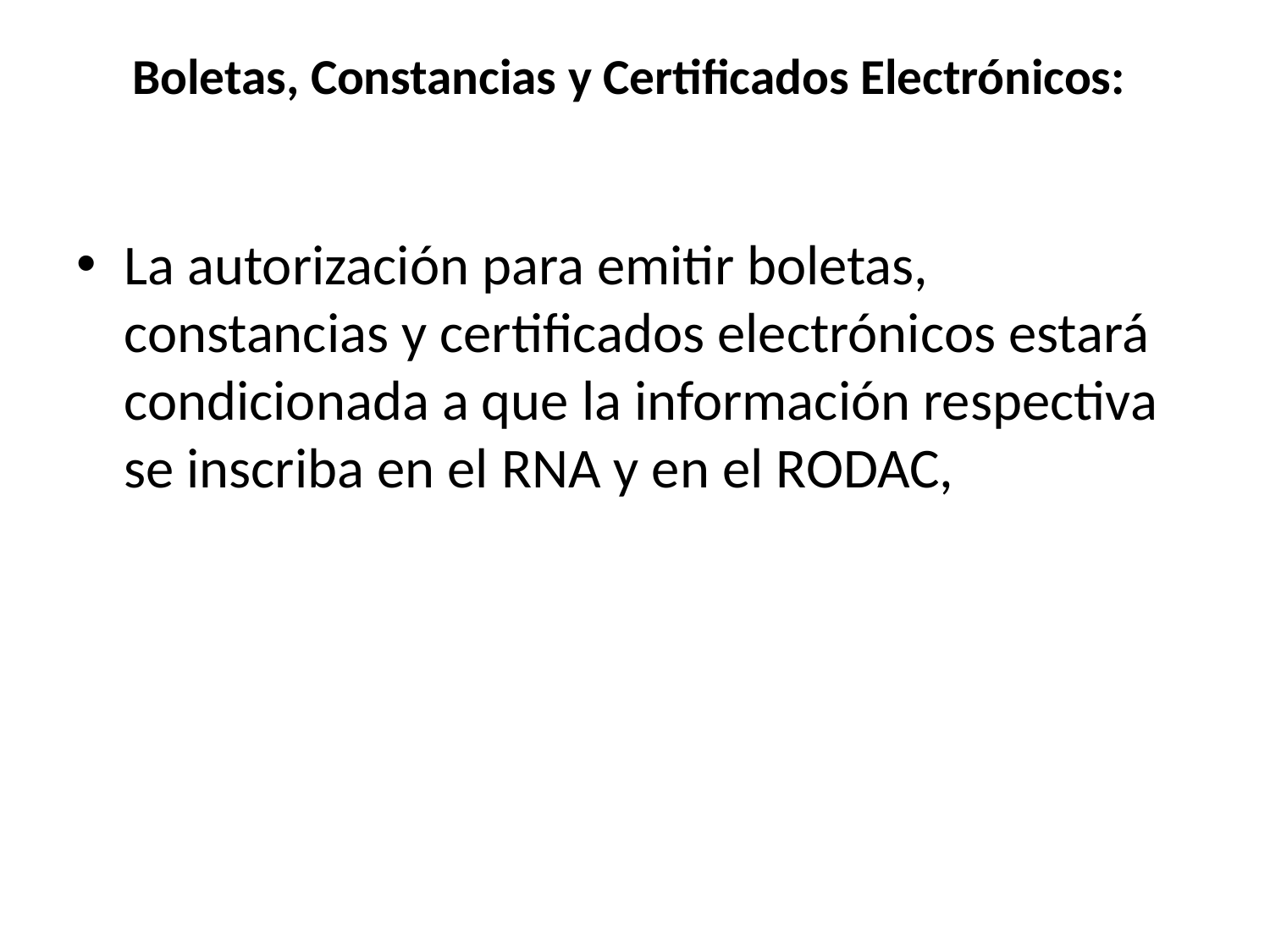

# Boletas, Constancias y Certificados Electrónicos:
La autorización para emitir boletas, constancias y certificados electrónicos estará condicionada a que la información respectiva se inscriba en el RNA y en el RODAC,